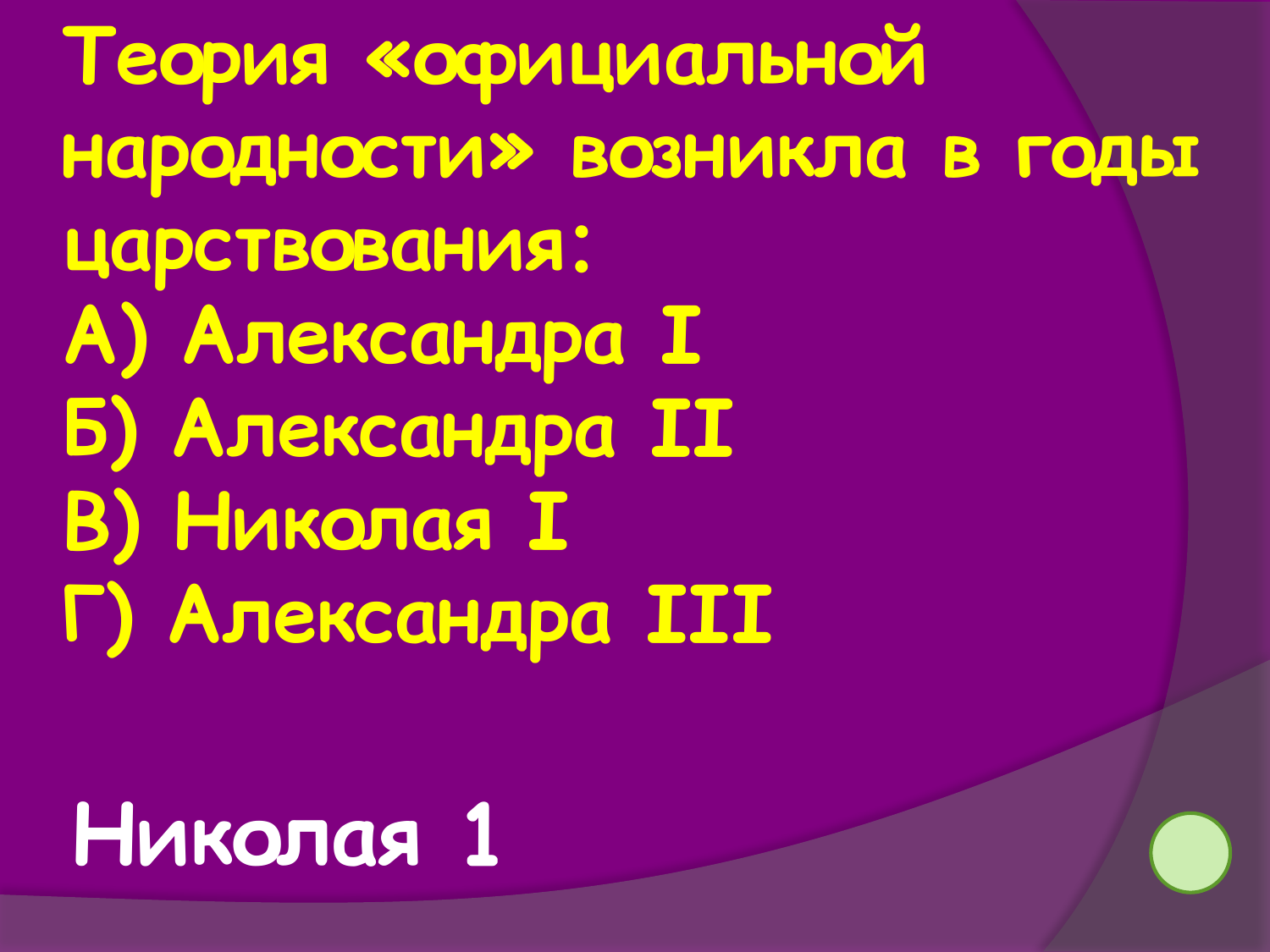

Теория «официальной народности» возникла в годы царствования:
А) Александра I
Б) Александра II
В) Николая I
Г) Александра III

Николая 1